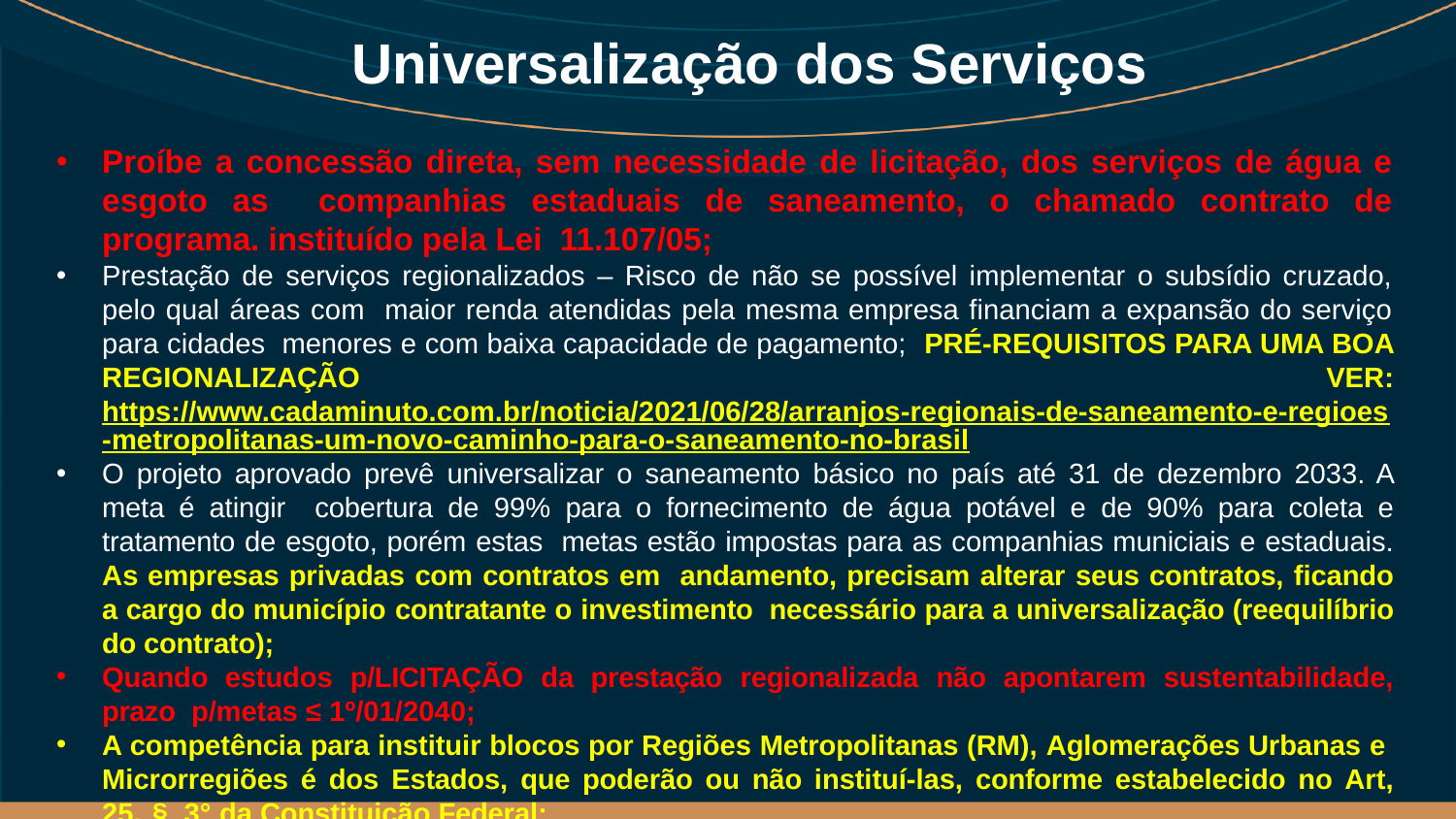

# Universalização dos Serviços
Proíbe a concessão direta, sem necessidade de licitação, dos serviços de água e esgoto as  companhias estaduais de saneamento, o chamado contrato de programa. instituído pela Lei  11.107/05;
Prestação de serviços regionalizados – Risco de não se possível implementar o subsídio cruzado, pelo qual áreas com  maior renda atendidas pela mesma empresa financiam a expansão do serviço para cidades  menores e com baixa capacidade de pagamento;  PRÉ-REQUISITOS PARA UMA BOA REGIONALIZAÇÃO VER: https://www.cadaminuto.com.br/noticia/2021/06/28/arranjos-regionais-de-saneamento-e-regioes-metropolitanas-um-novo-caminho-para-o-saneamento-no-brasil
O projeto aprovado prevê universalizar o saneamento básico no país até 31 de dezembro 2033. A meta é atingir  cobertura de 99% para o fornecimento de água potável e de 90% para coleta e tratamento de esgoto, porém estas  metas estão impostas para as companhias municiais e estaduais. As empresas privadas com contratos em  andamento, precisam alterar seus contratos, ficando a cargo do município contratante o investimento  necessário para a universalização (reequilíbrio do contrato);
Quando estudos p/LICITAÇÃO da prestação regionalizada não apontarem sustentabilidade, prazo  p/metas ≤ 1º/01/2040;
A competência para instituir blocos por Regiões Metropolitanas (RM), Aglomerações Urbanas e  Microrregiões é dos Estados, que poderão ou não instituí-las, conforme estabelecido no Art, 25, §  3° da Constituição Federal;